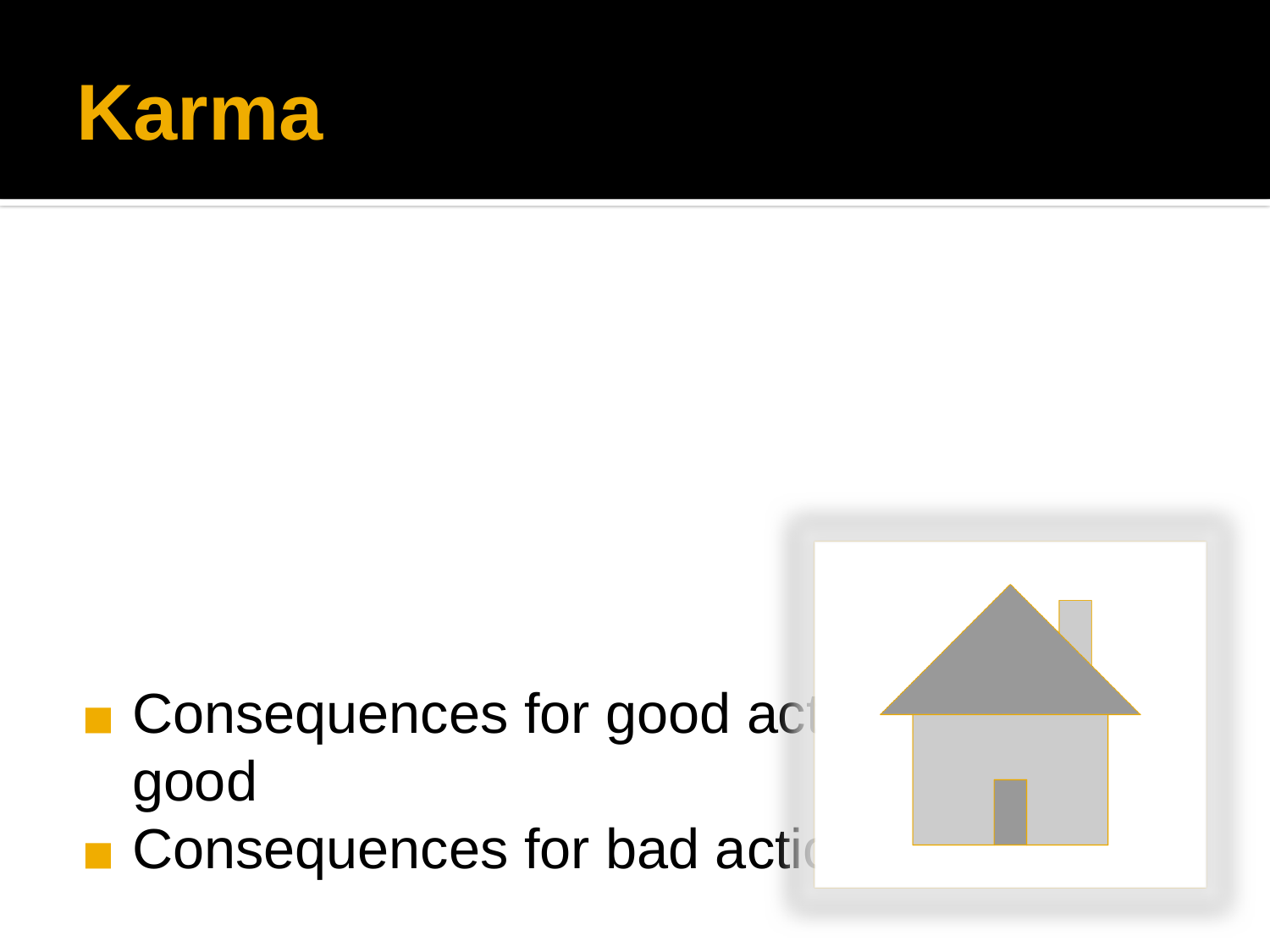

Consequences for good actions will be good
Consequences for bad actions will be bad
# Karma